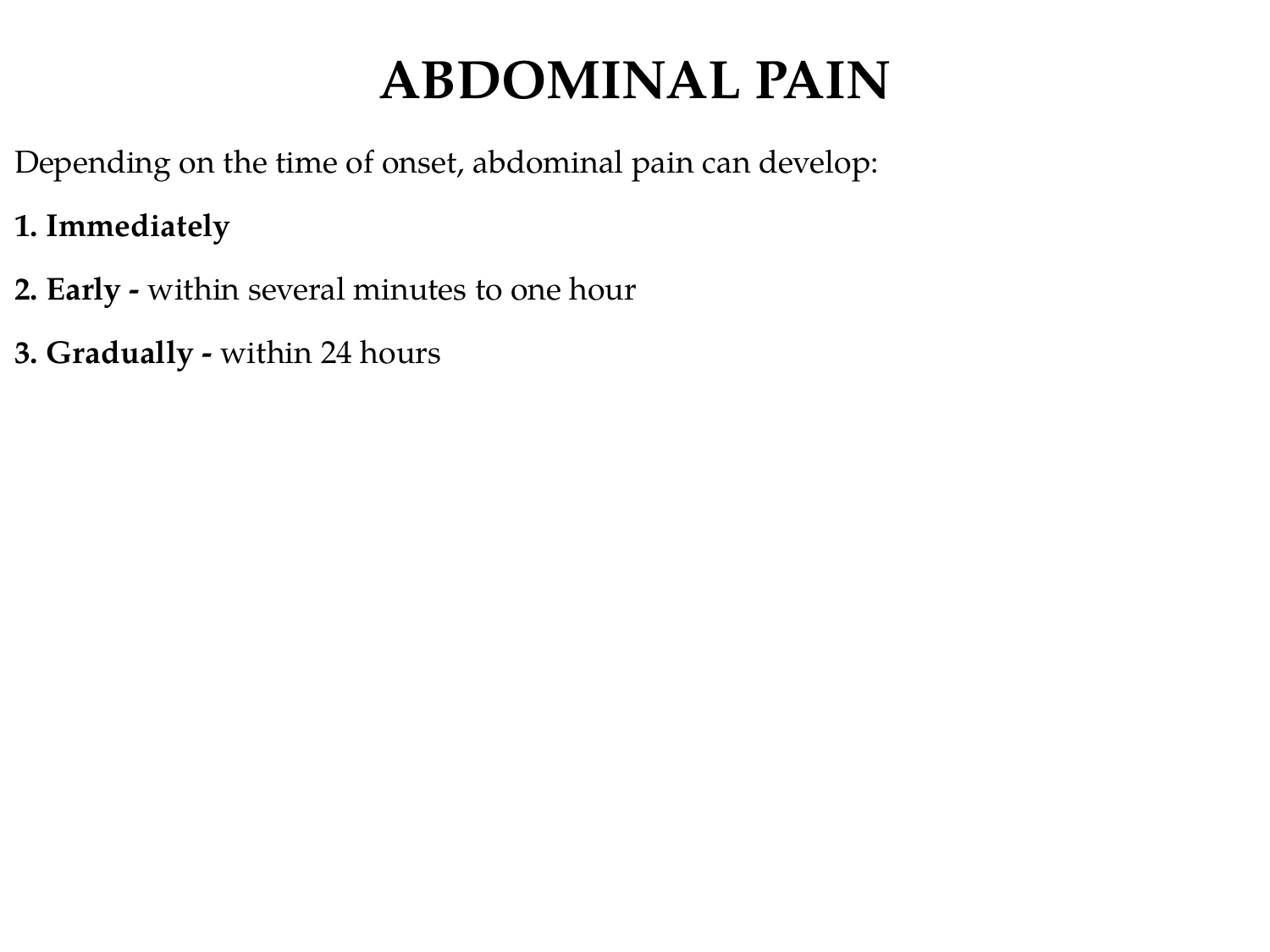

# ABDOMINAL PAIN
Depending on the time of onset, abdominal pain can develop:
1. Immediately
2. Early - within several minutes to one hour
3. Gradually - within 24 hours